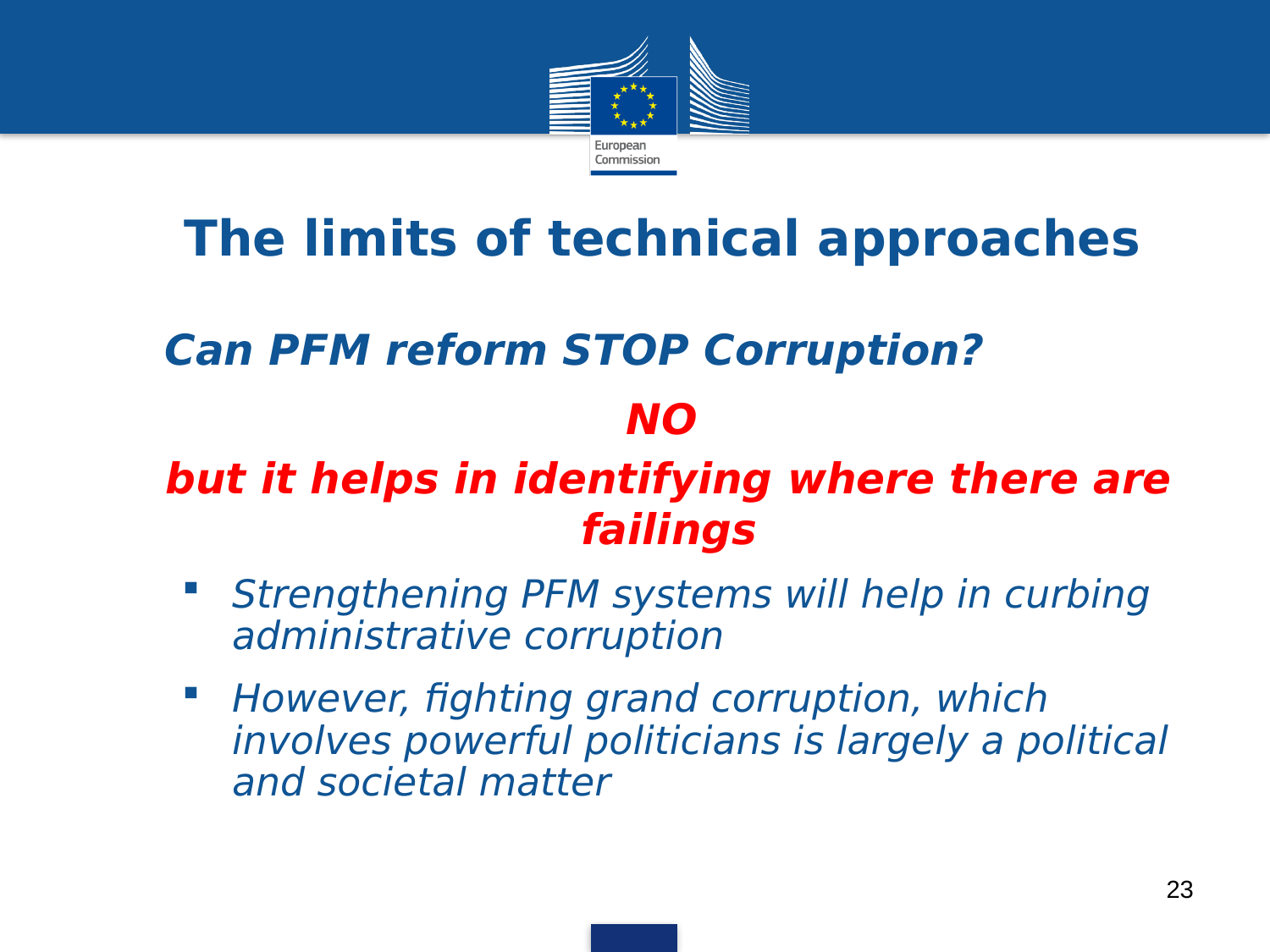

# The limits of technical approaches
    Can PFM reform STOP Corruption?
NO
but it helps in identifying where there are failings
Strengthening PFM systems will help in curbing administrative corruption
However, fighting grand corruption, which  involves powerful politicians is largely a political and societal matter
23